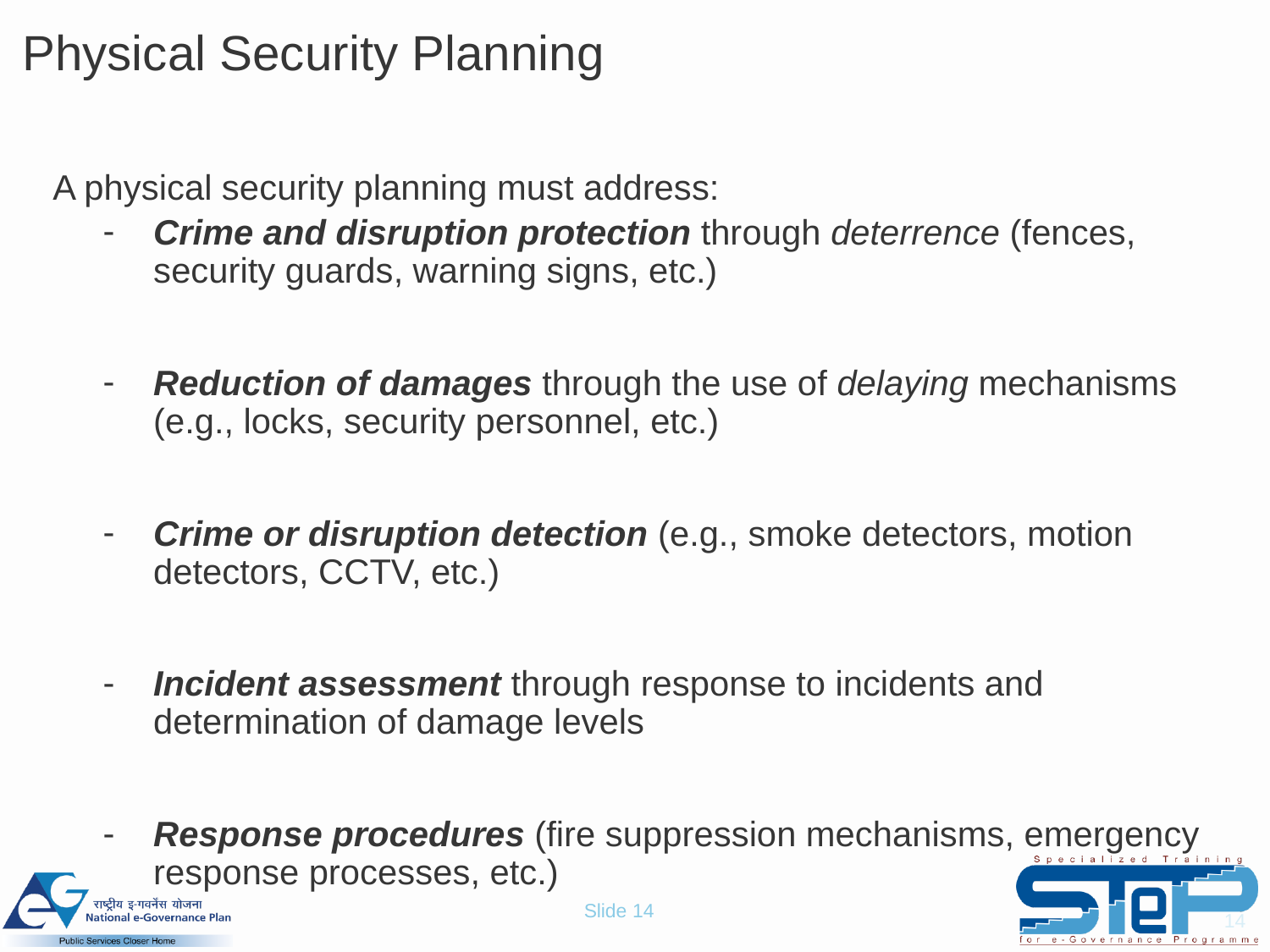

# Physical Security Planning
A physical security planning must address:
Crime and disruption protection through deterrence (fences, security guards, warning signs, etc.)

Reduction of damages through the use of delaying mechanisms (e.g., locks, security personnel, etc.)

Crime or disruption detection (e.g., smoke detectors, motion detectors, CCTV, etc.)

Incident assessment through response to incidents and determination of damage levels

Response procedures (fire suppression mechanisms, emergency response processes, etc.)

14